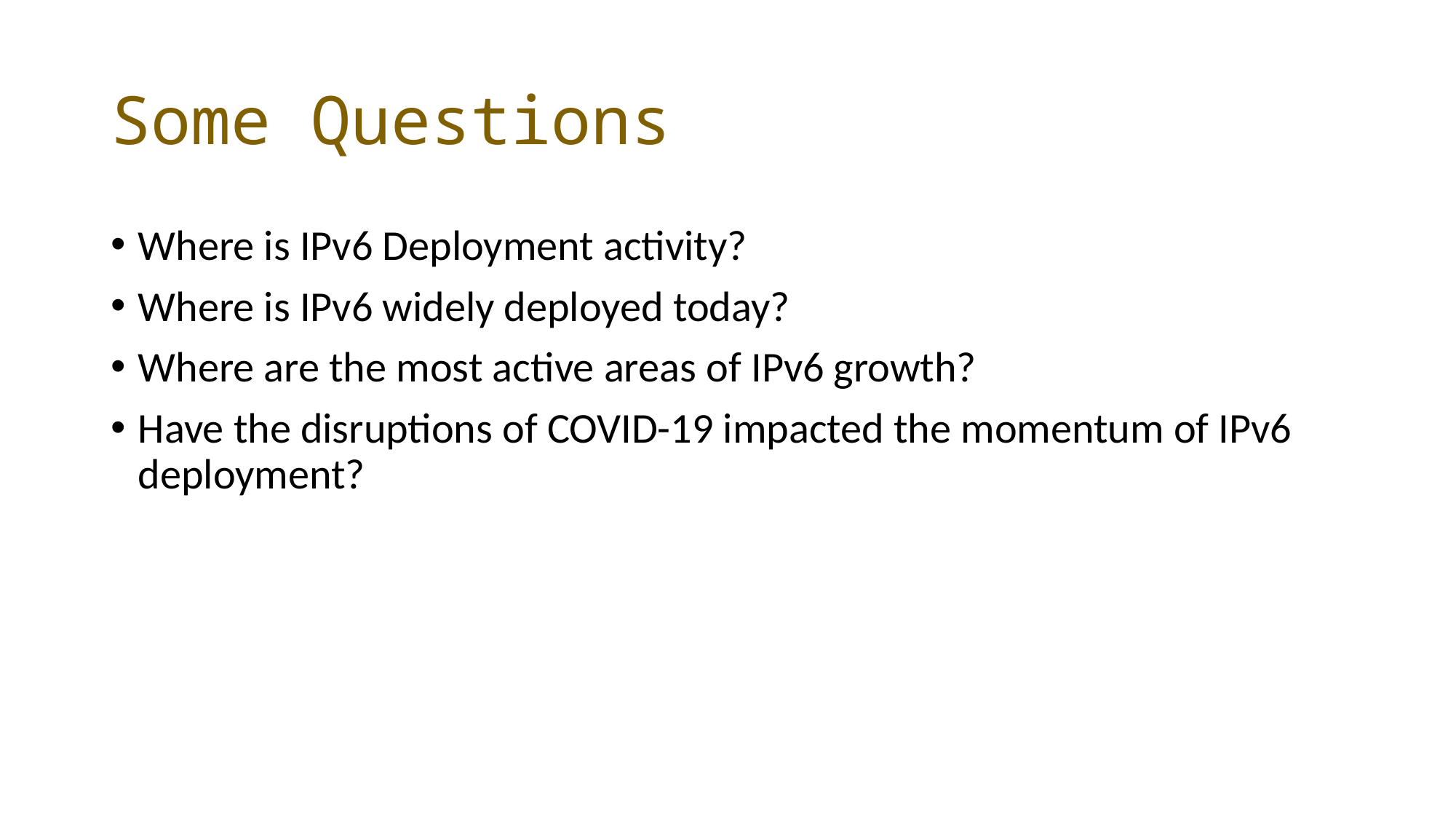

# Some Questions
Where is IPv6 Deployment activity?
Where is IPv6 widely deployed today?
Where are the most active areas of IPv6 growth?
Have the disruptions of COVID-19 impacted the momentum of IPv6 deployment?